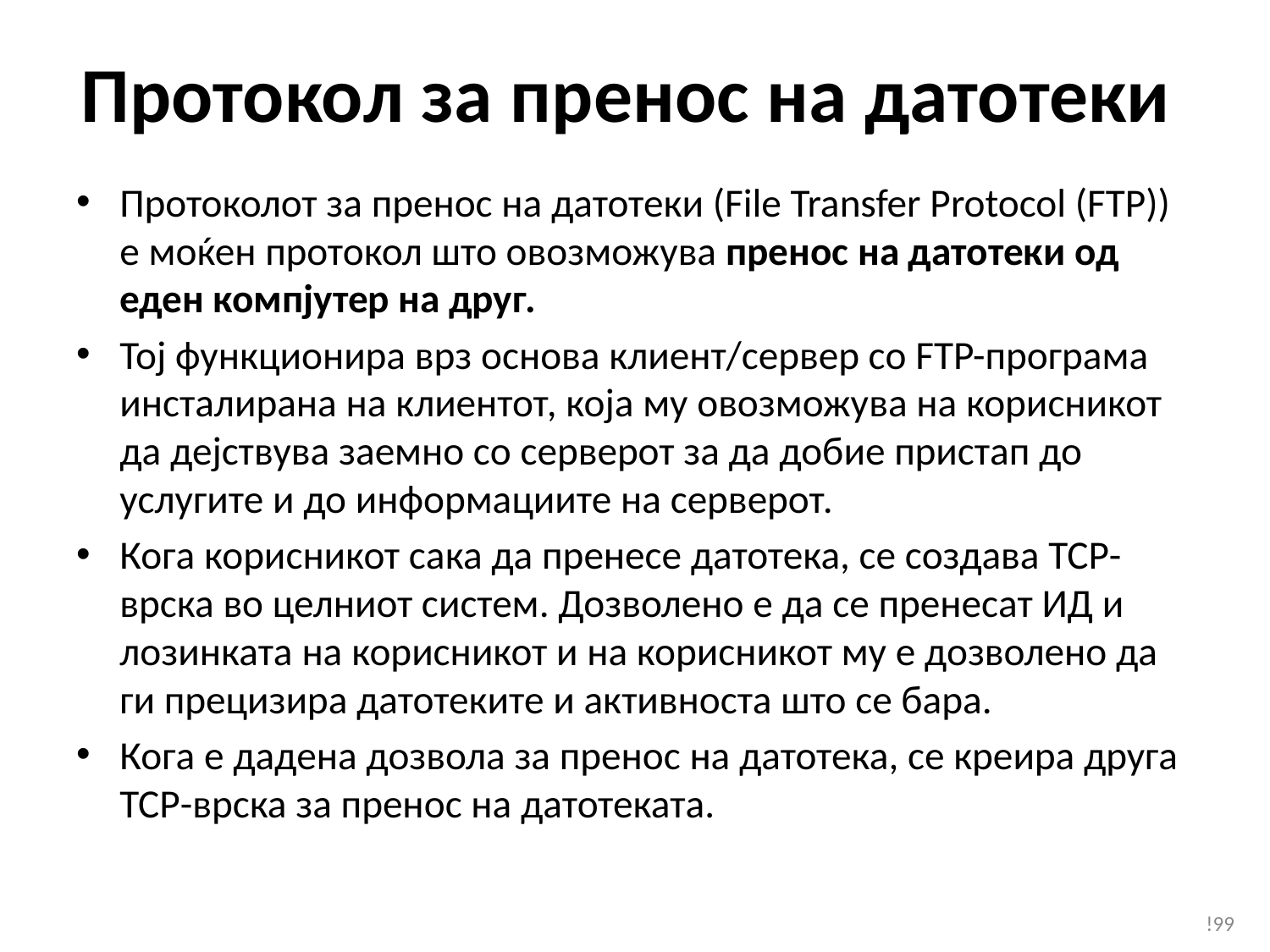

# Протокол за пренос на датотеки
Протоколот за пренос на датотеки (File Transfer Protocol (FTP)) е моќен протокол што овозможува пренос на датотеки од еден компјутер на друг.
Тој функционира врз основа клиент/сервер со FTP-програма инсталирана на клиентот, која му овозможува на корисникот да дејствува заемно со серверот за да добие пристап до услугите и до информациите на серверот.
Кога корисникот сака да пренесе датотека, се создава ТСР- врска во целниот систем. Дозволено е да се пренесат ИД и лозинката на корисникот и на корисникот му е дозволено да ги прецизира датотеките и активноста што се бара.
Кога е дадена дозвола за пренос на датотека, се креира друга ТСР-врска за пренос на датотеката.
!99